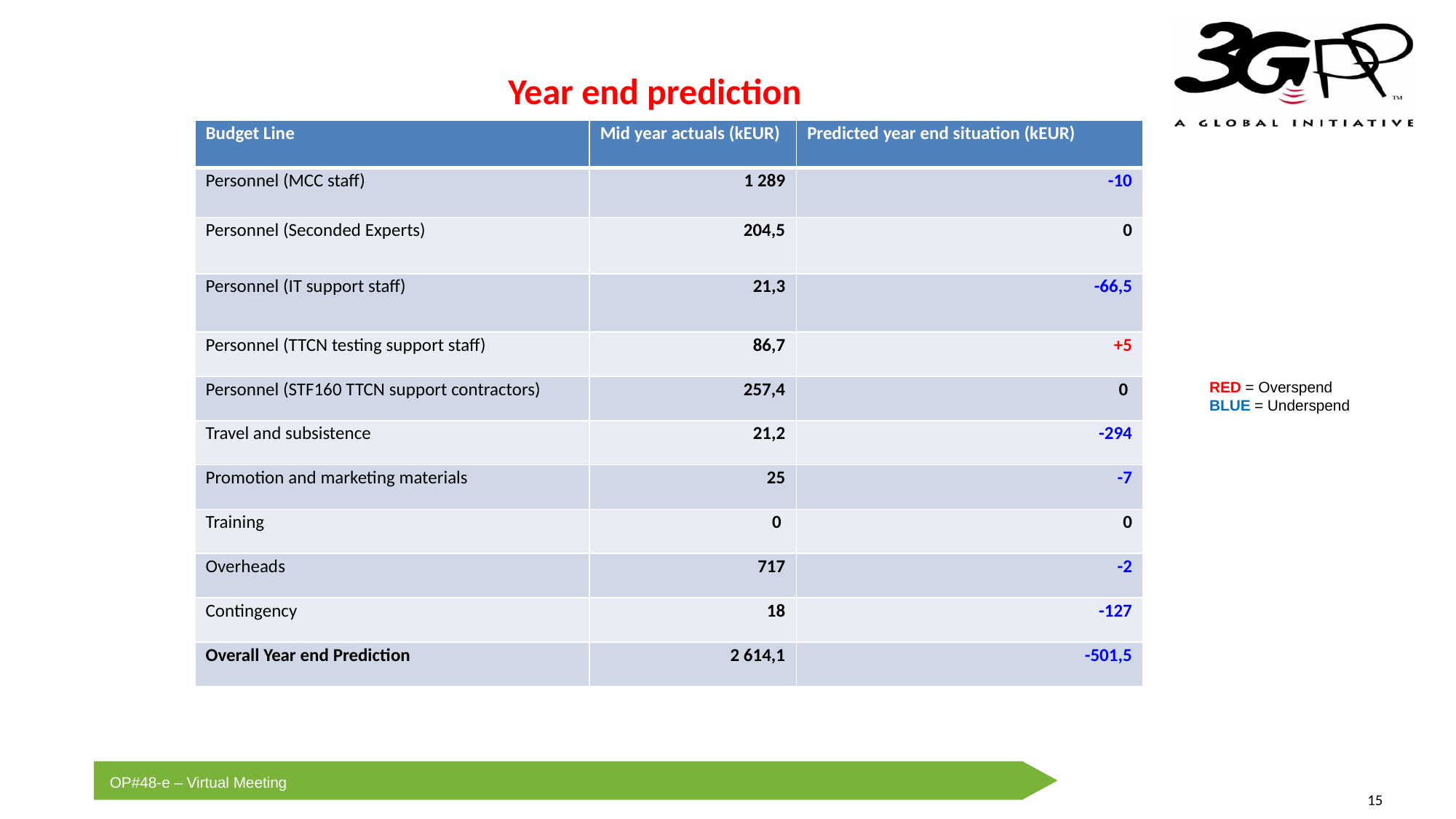

# Year end prediction
| Budget Line | Mid year actuals (kEUR) | Predicted year end situation (kEUR) |
| --- | --- | --- |
| Personnel (MCC staff) | 1 289 | -10 |
| Personnel (Seconded Experts) | 204,5 | 0 |
| Personnel (IT support staff) | 21,3 | -66,5 |
| Personnel (TTCN testing support staff) | 86,7 | +5 |
| Personnel (STF160 TTCN support contractors) | 257,4 | 0 |
| Travel and subsistence | 21,2 | -294 |
| Promotion and marketing materials | 25 | -7 |
| Training | 0 | 0 |
| Overheads | 717 | -2 |
| Contingency | 18 | -127 |
| Overall Year end Prediction | 2 614,1 | -501,5 |
RED = Overspend
BLUE = Underspend